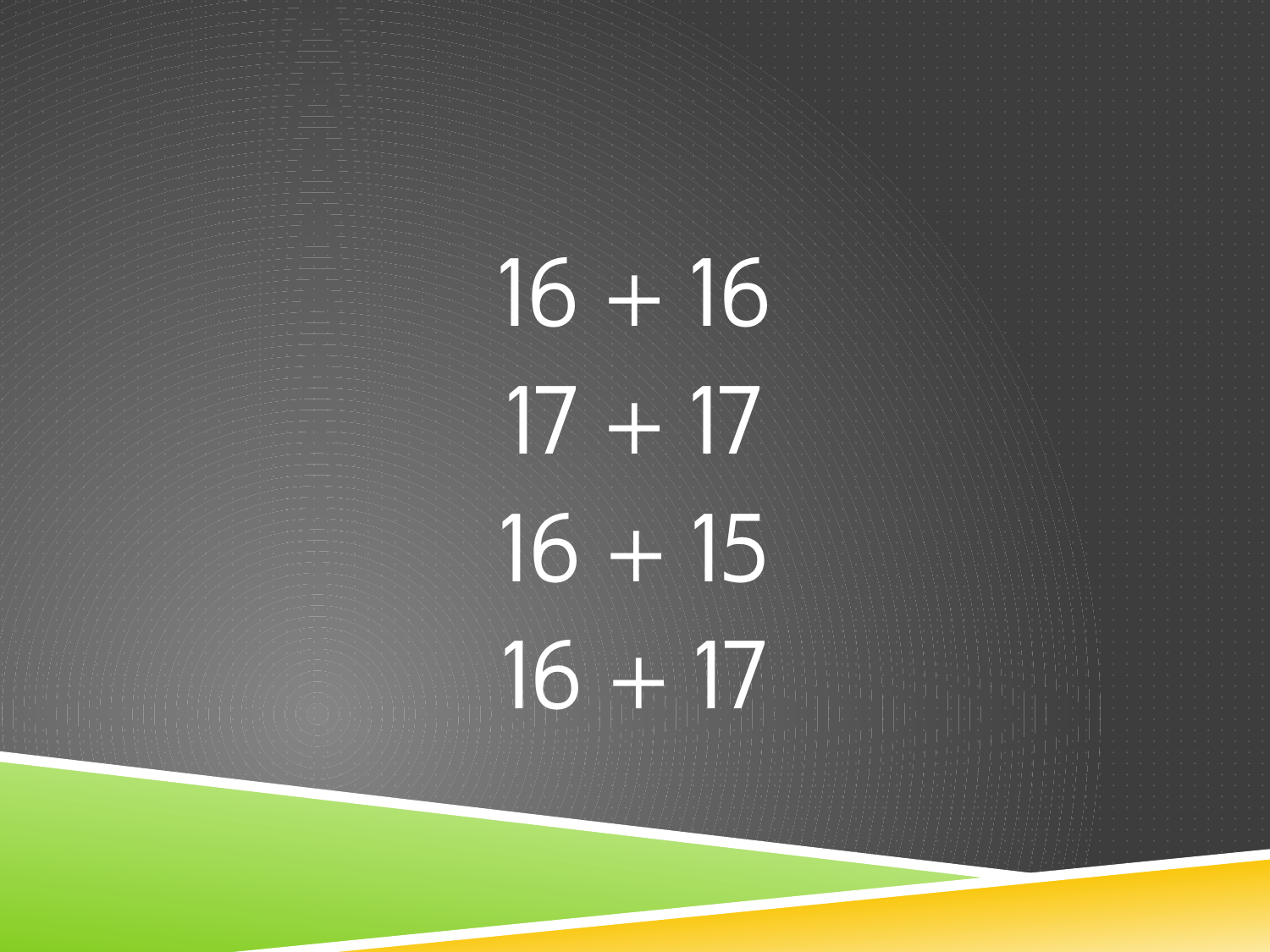

16 + 16
17 + 17
16 + 15
16 + 17